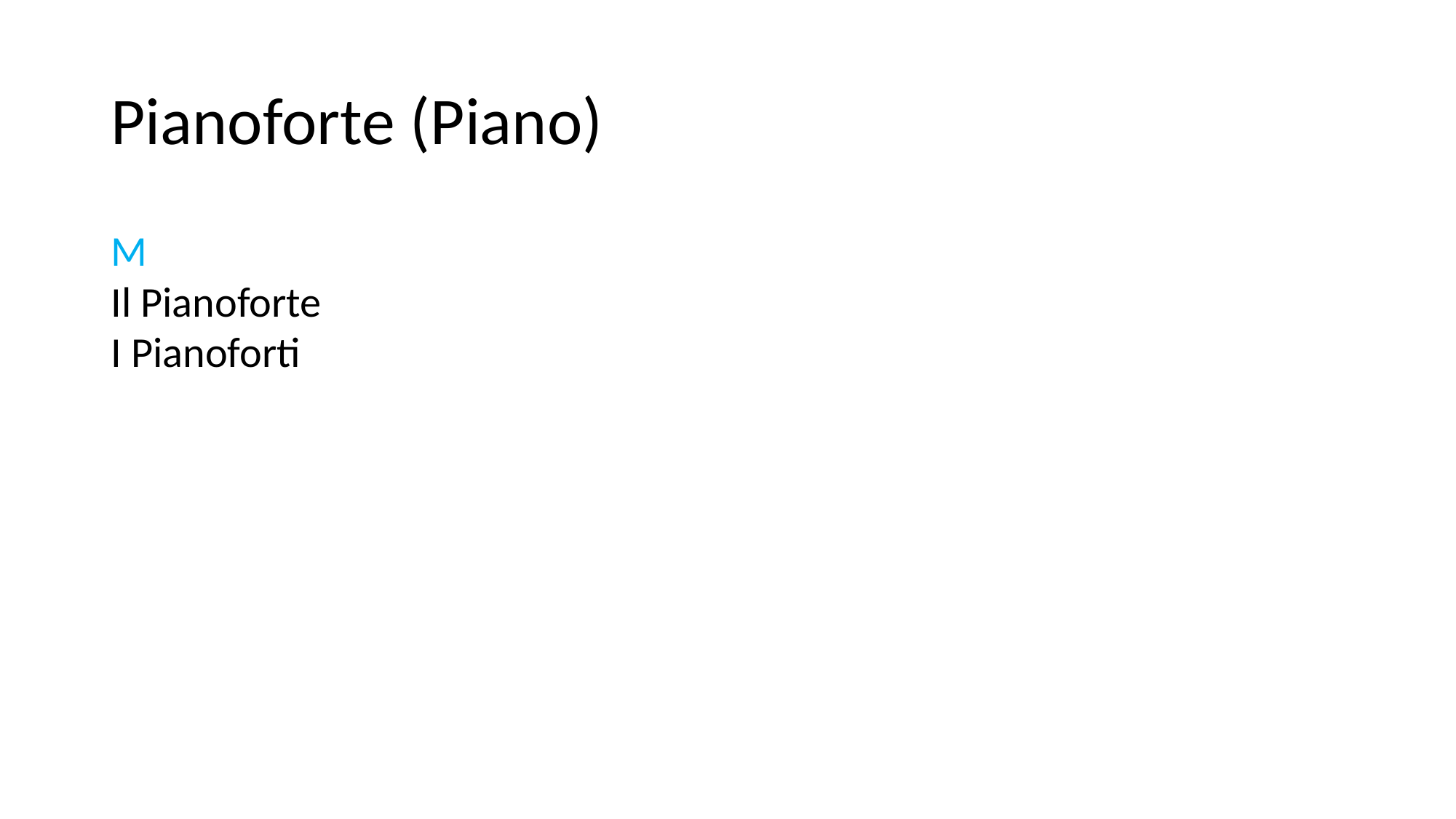

# Pianoforte (Piano)
M
Il Pianoforte
I Pianoforti